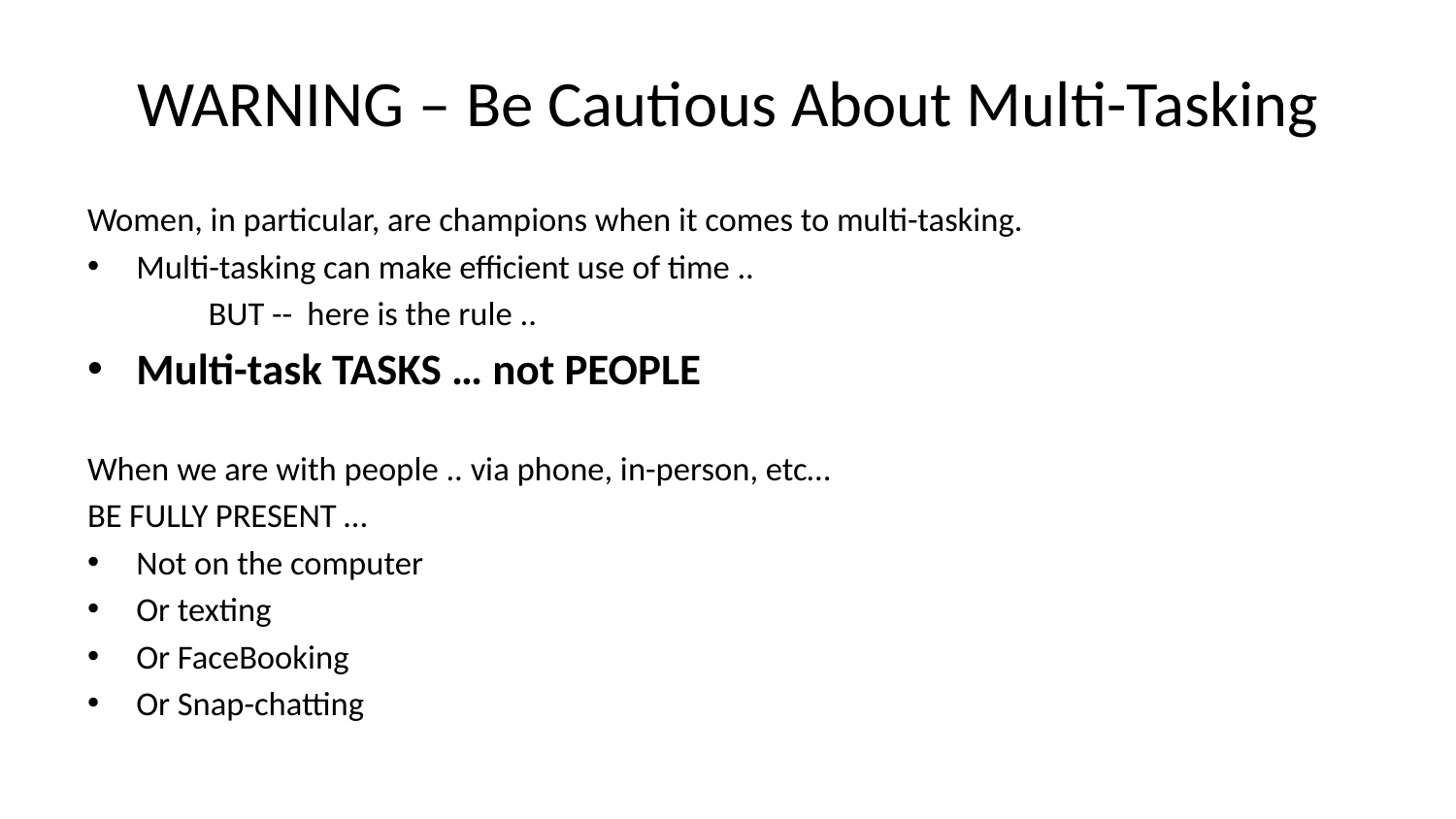

# WARNING – Be Cautious About Multi-Tasking
Women, in particular, are champions when it comes to multi-tasking.
Multi-tasking can make efficient use of time ..
		BUT --  here is the rule ..
Multi-task TASKS … not PEOPLE

When we are with people .. via phone, in-person, etc…
BE FULLY PRESENT …
Not on the computer
Or texting
Or FaceBooking
Or Snap-chatting